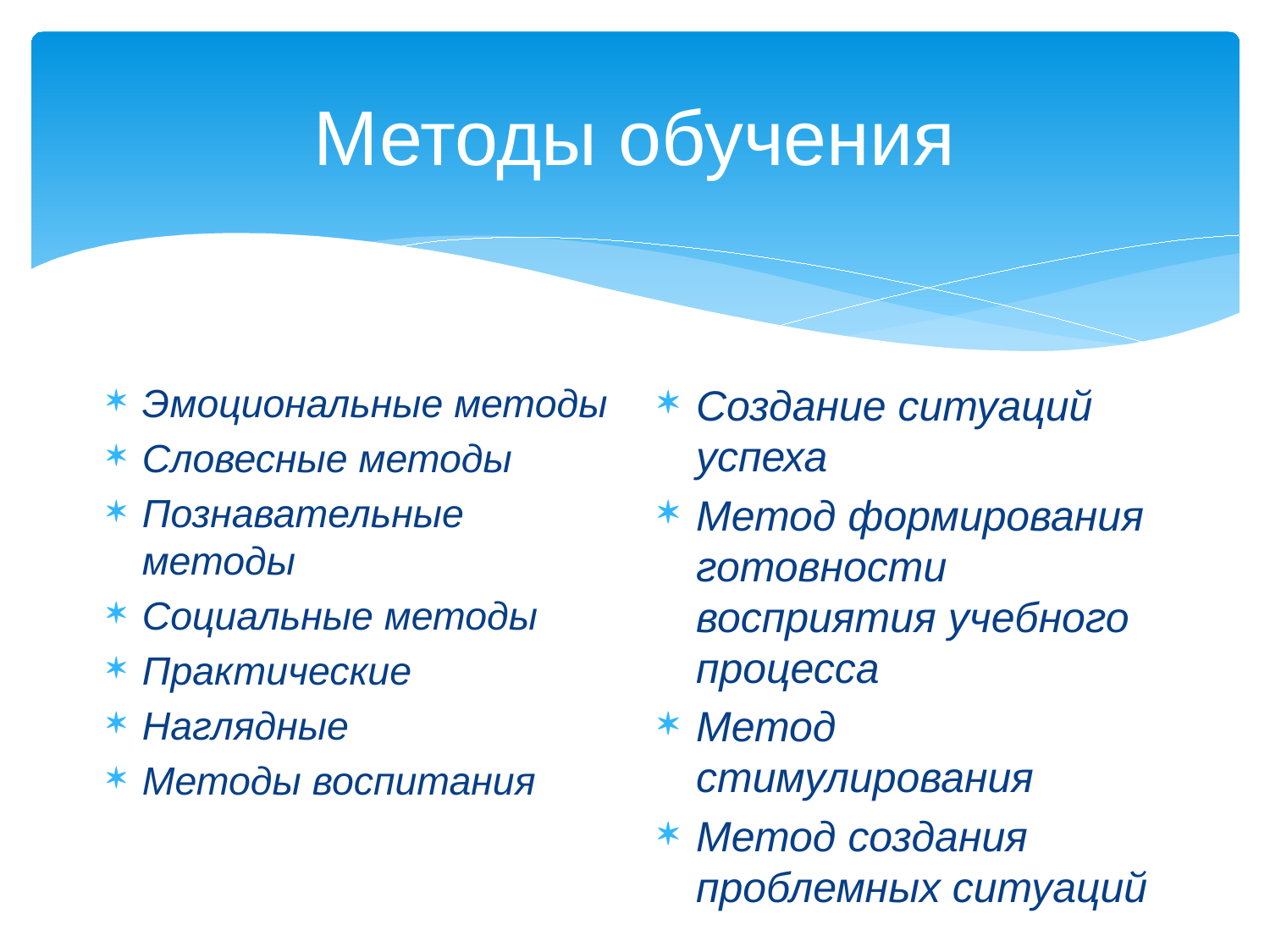

# Методы обучения
Эмоциональные методы
Словесные методы
Познавательные методы
Социальные методы
Практические
Наглядные
Методы воспитания

Создание ситуаций успеха
Метод формирования готовности восприятия учебного  процесса
Метод стимулирования
Метод создания проблемных ситуаций